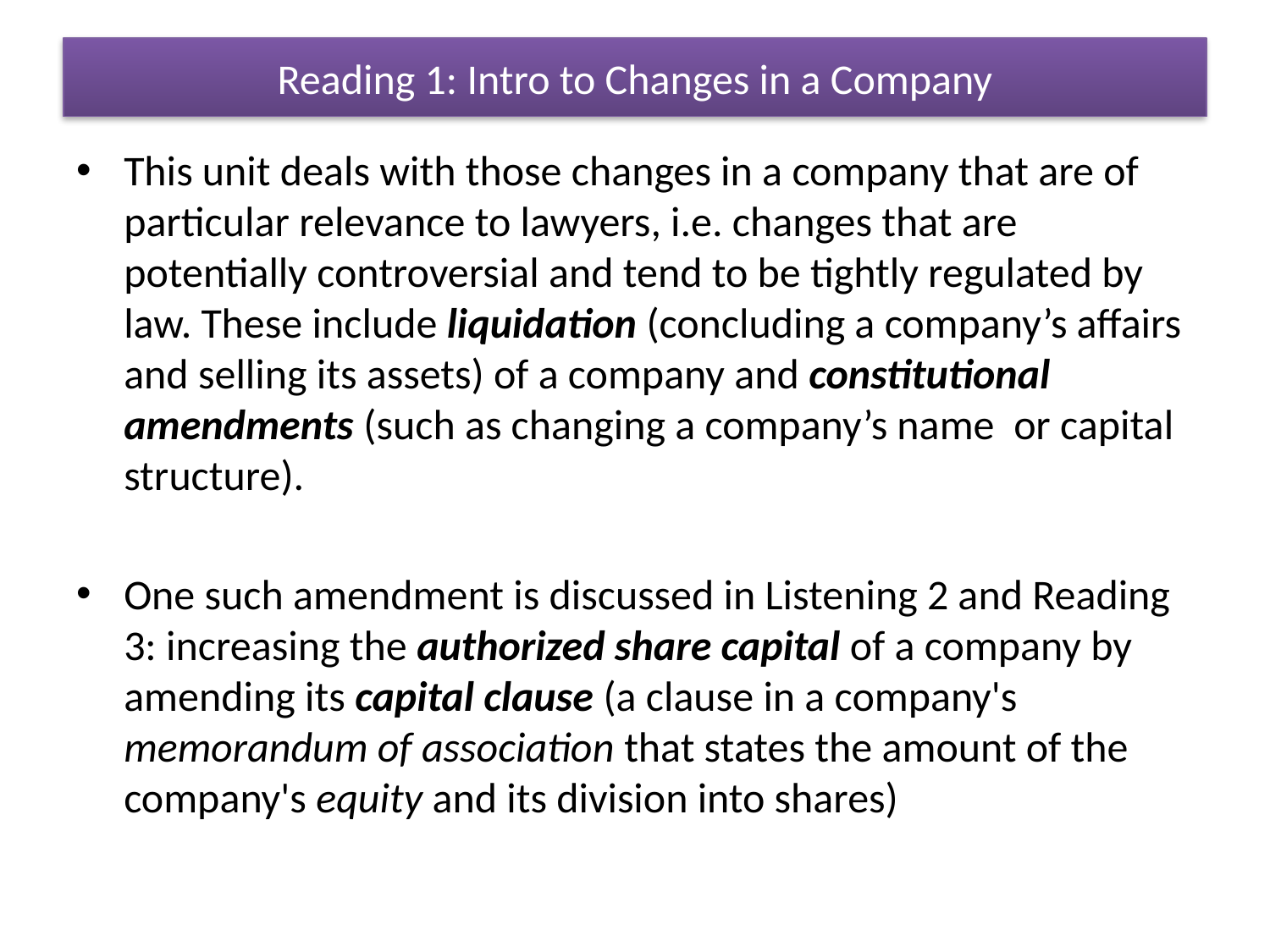

# Reading 1: Intro to Changes in a Company
This unit deals with those changes in a company that are of particular relevance to lawyers, i.e. changes that are potentially controversial and tend to be tightly regulated by law. These include liquidation (concluding a company’s affairs and selling its assets) of a company and constitutional amendments (such as changing a company’s name  or capital structure).

One such amendment is discussed in Listening 2 and Reading 3: increasing the authorized share capital of a company by amending its capital clause (a clause in a company's memorandum of association that states the amount of the company's equity and its division into shares)